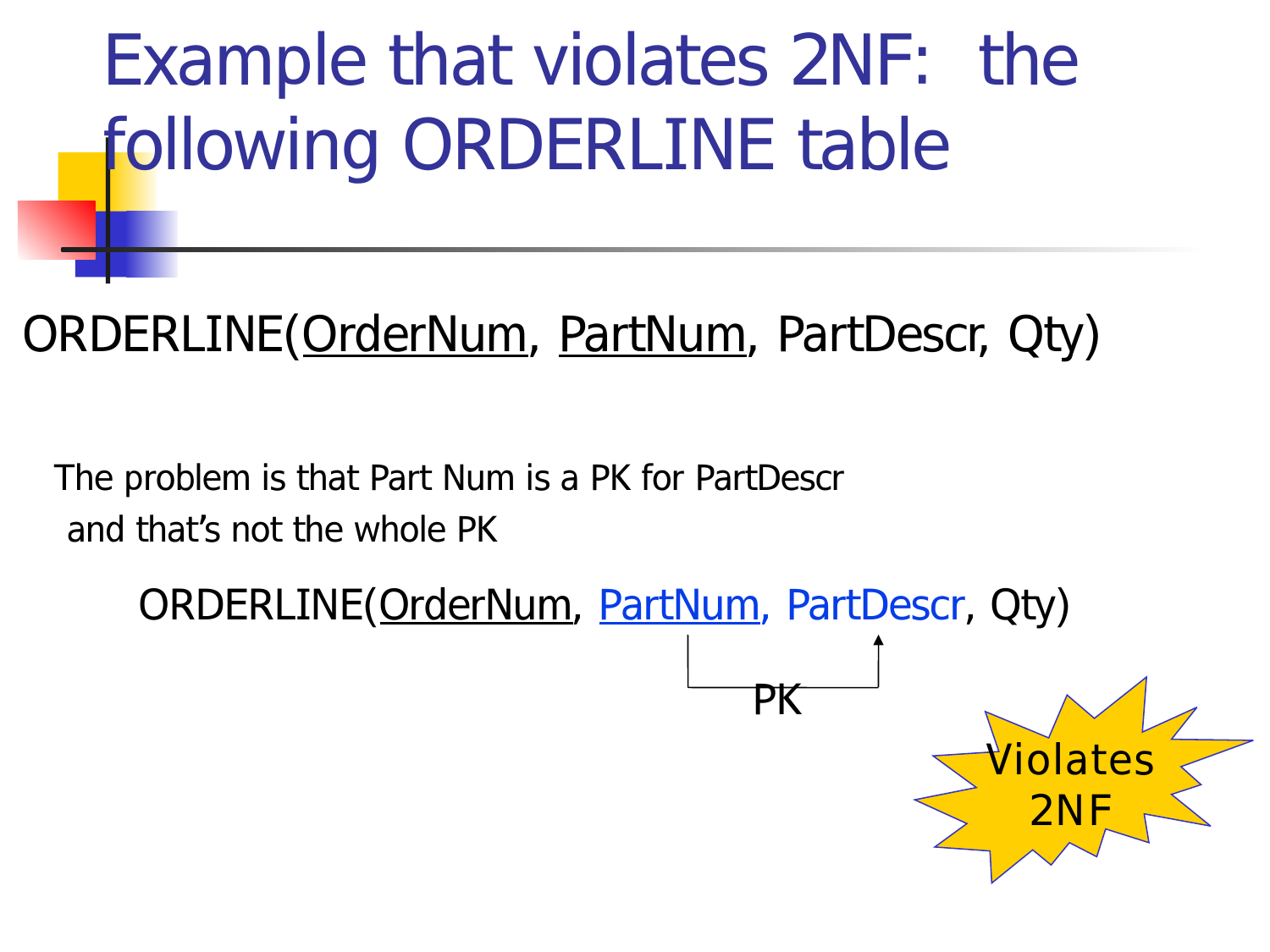

# Example that violates 2NF:  the following ORDERLINE table
ORDERLINE(OrderNum, PartNum, PartDescr, Qty)

  The problem is that Part Num is a PK for PartDescr
    and that’s not the whole PK
ORDERLINE(OrderNum, PartNum, PartDescr, Qty)

PK
Violates
2NF